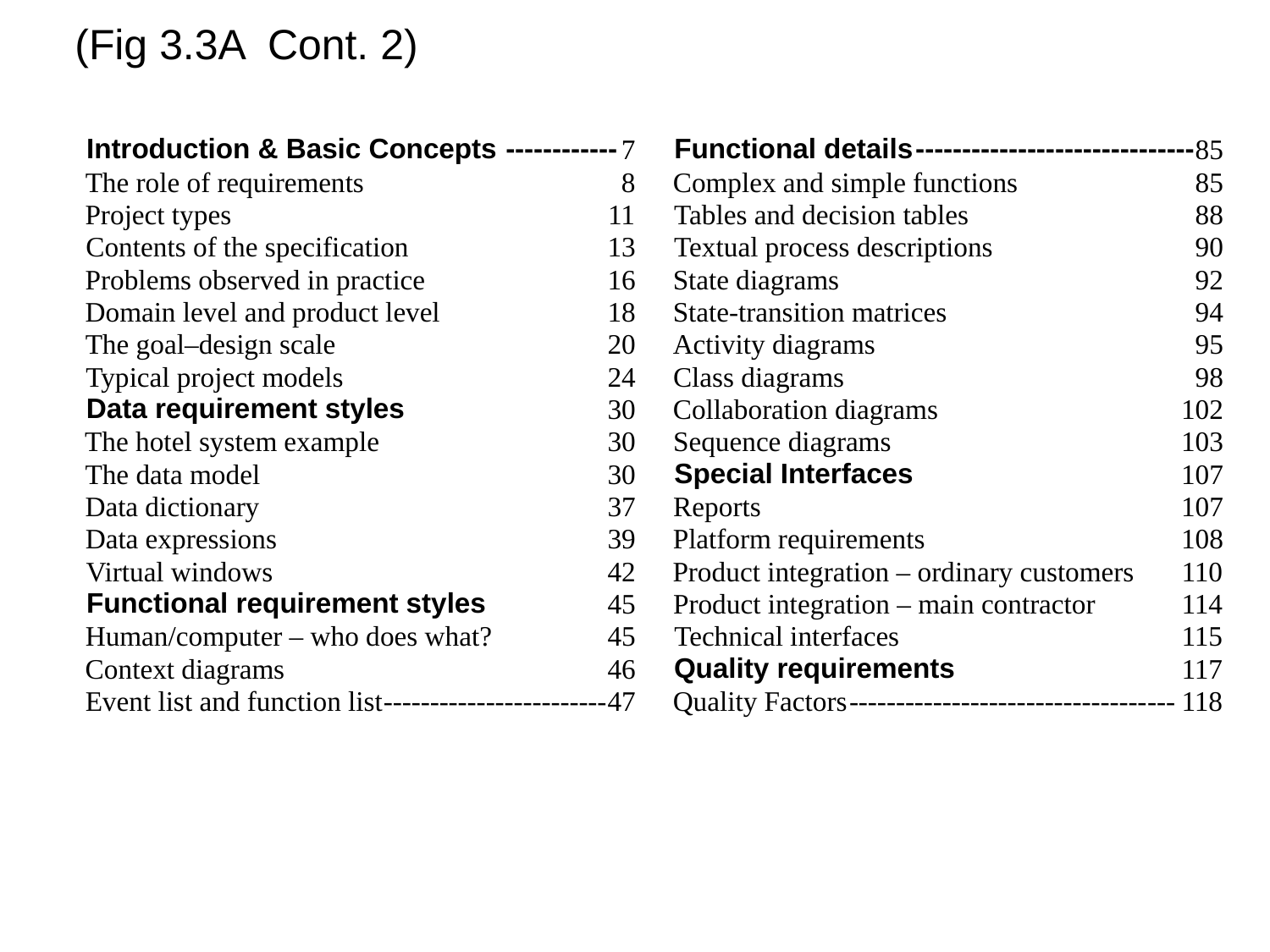

(Fig 3.3A  Cont. 2)
Introduction & Basic Concepts
------------
Functional details
------------------------------

7
85
The role of requirements
8
Complex and simple functions
85
Project types
11
Tables and decision tables
88
Contents of the specification
13
Textual process descriptions
90
Problems observed in practice
16
State diagrams
92
Domain level and product level
18
State-transition matrices
94
The goal–design scale
20
Activity diagrams
95
Typical project models
24
Class diagrams
98
Data requirement styles
30
Collaboration diagrams
102
Sequence diagrams
103
The hotel system example
30
Special Interfaces
107
The data model
30
Data dictionary
37
Reports
107
Data expressions
39
Platform requirements
108
Virtual windows
42
Product integration – ordinary customers
110
Functional requirement styles
45
Product integration – main contractor
114
Human/computer – who does what?
45
Technical interfaces
115
Quality requirements
117
Context diagrams
46
Event list and function list
------------------------
47
Quality Factors
--------------------------------
---
118